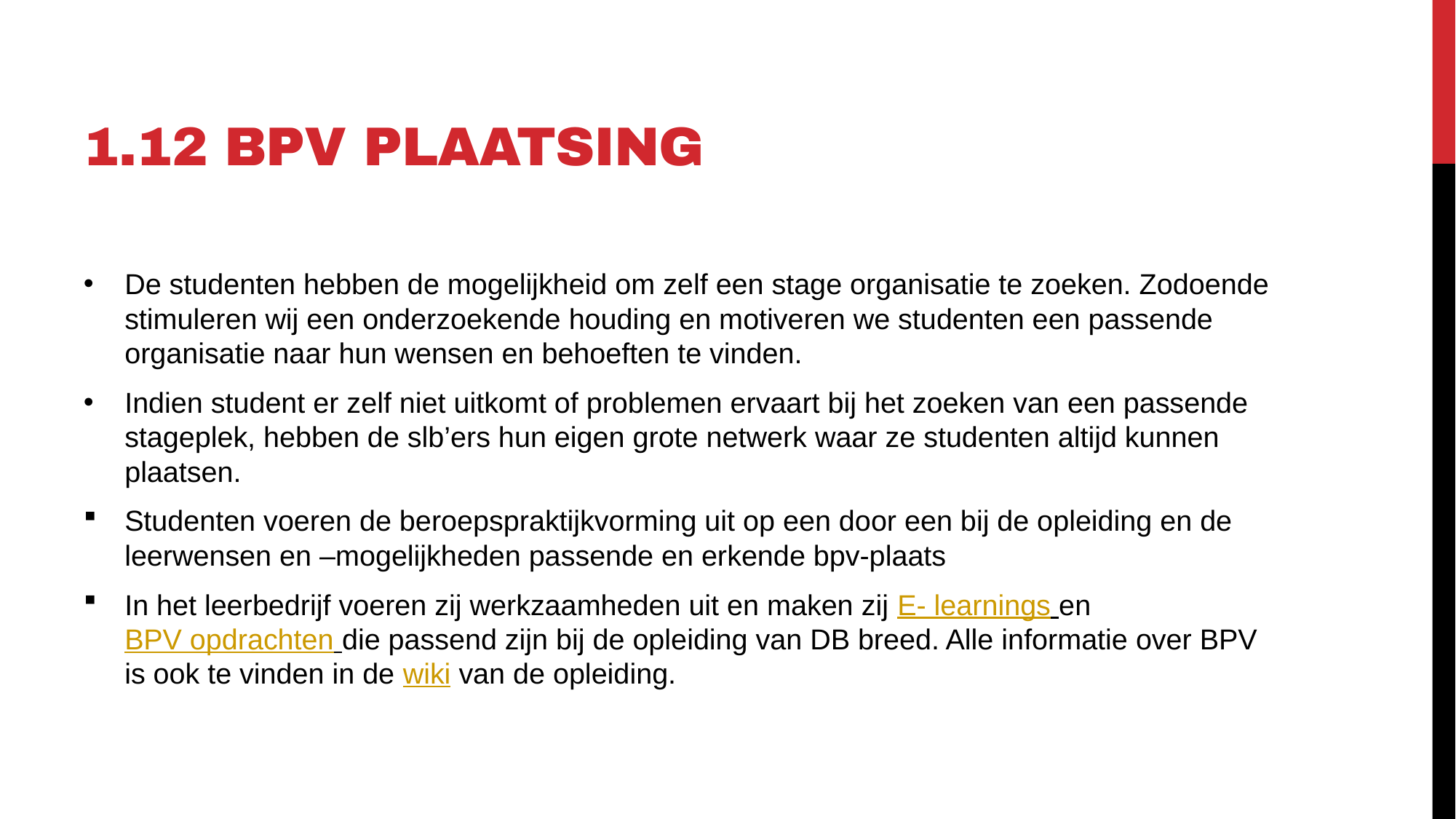

# 1.12 BPV plaatsing

De studenten hebben de mogelijkheid om zelf een stage organisatie te zoeken. Zodoende stimuleren wij een onderzoekende houding en motiveren we studenten een passende organisatie naar hun wensen en behoeften te vinden.
Indien student er zelf niet uitkomt of problemen ervaart bij het zoeken van een passende stageplek, hebben de slb’ers hun eigen grote netwerk waar ze studenten altijd kunnen plaatsen.
Studenten voeren de beroepspraktijkvorming uit op een door een bij de opleiding en de leerwensen en –mogelijkheden passende en erkende bpv-plaats
In het leerbedrijf voeren zij werkzaamheden uit en maken zij E- learnings en BPV opdrachten die passend zijn bij de opleiding van DB breed. Alle informatie over BPV is ook te vinden in de wiki van de opleiding.